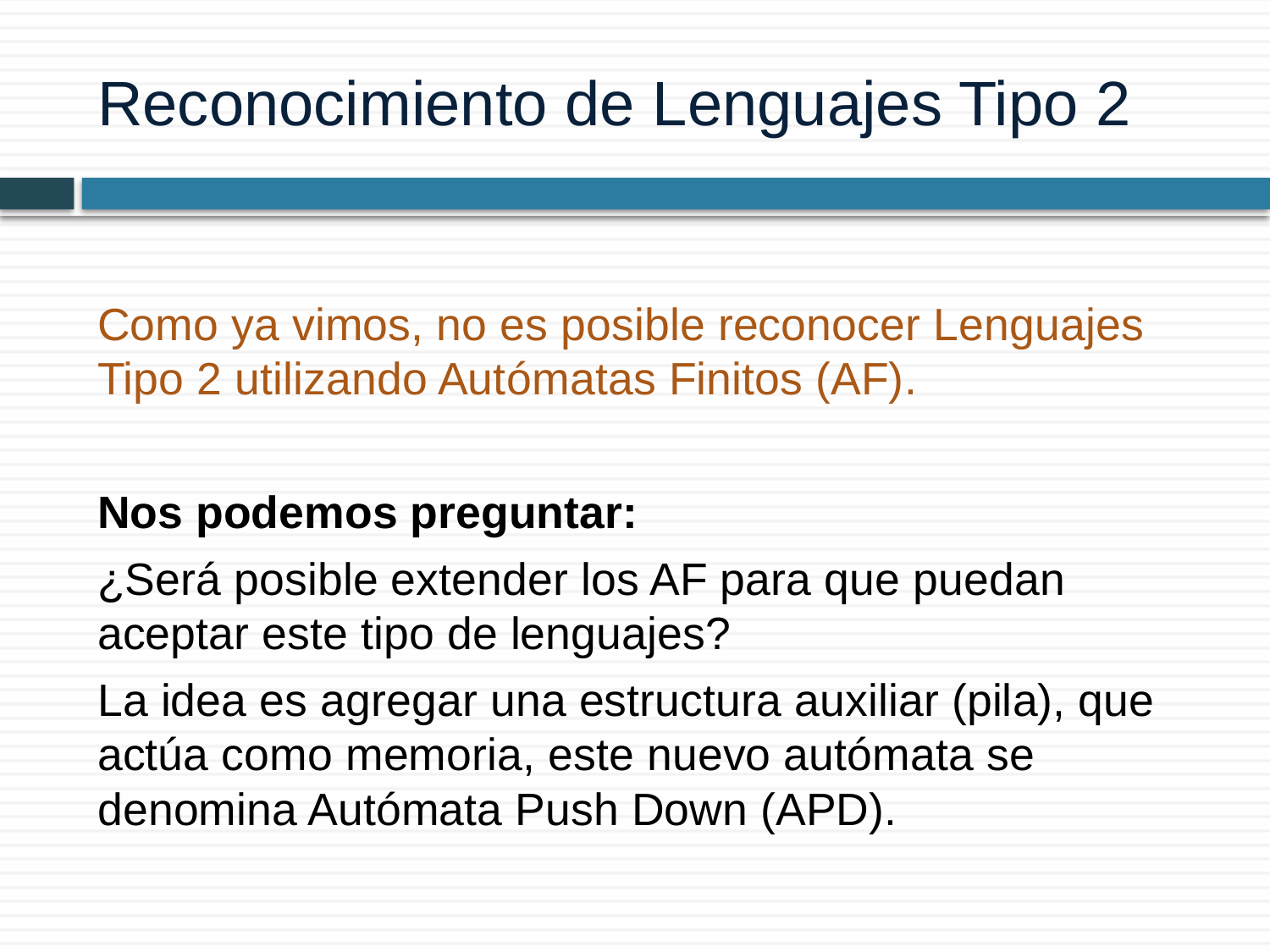

# Reconocimiento de Lenguajes Tipo 2

Como ya vimos, no es posible reconocer Lenguajes Tipo 2 utilizando Autómatas Finitos (AF).

Nos podemos preguntar:
¿Será posible extender los AF para que puedan aceptar este tipo de lenguajes?
La idea es agregar una estructura auxiliar (pila), que actúa como memoria, este nuevo autómata se denomina Autómata Push Down (APD).